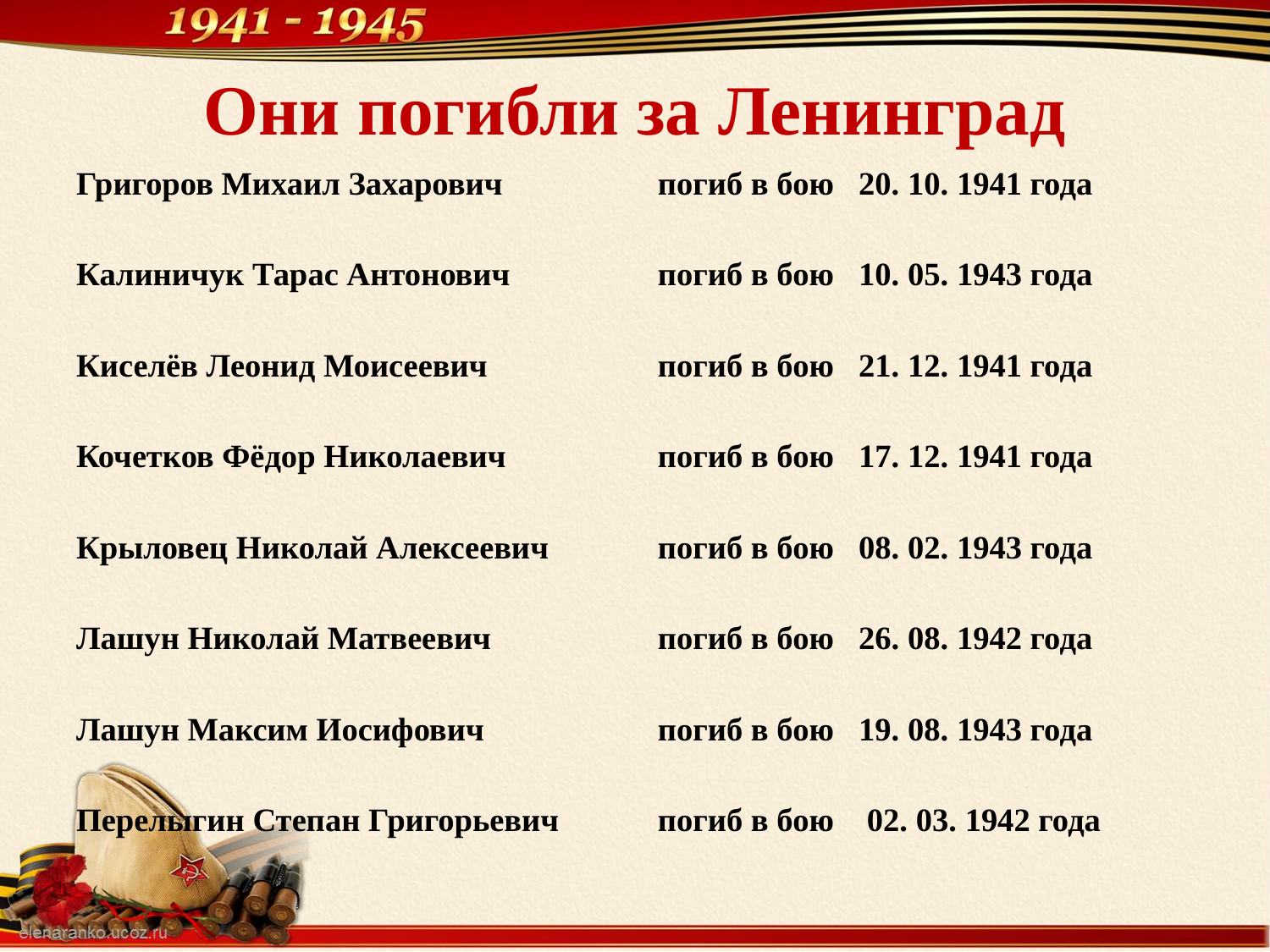

# Они погибли за Ленинград
Григоров Михаил Захарович

Калиничук Тарас Антонович

Киселёв Леонид Моисеевич

Кочетков Фёдор Николаевич

Крыловец Николай Алексеевич

Лашун Николай Матвеевич

Лашун Максим Иосифович

Перелыгин Степан Григорьевич

погиб в бою   20. 10. 1941 года

погиб в бою   10. 05. 1943 года

погиб в бою   21. 12. 1941 года

погиб в бою   17. 12. 1941 года

погиб в бою   08. 02. 1943 года

погиб в бою   26. 08. 1942 года

погиб в бою   19. 08. 1943 года

погиб в бою    02. 03. 1942 года